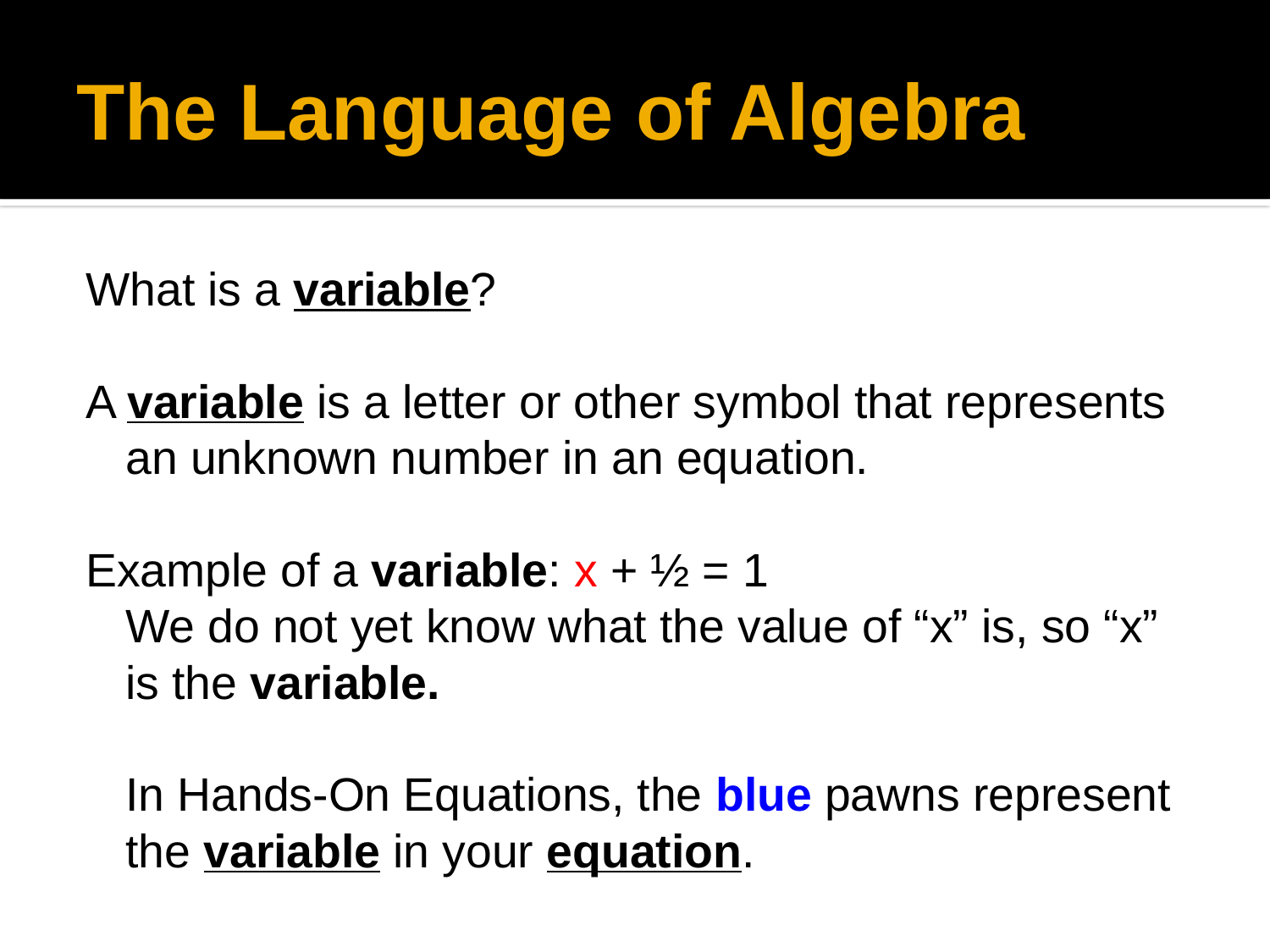

# The Language of Algebra
What is a variable?

A variable is a letter or other symbol that represents an unknown number in an equation.

Example of a variable: x + ½ = 1
	We do not yet know what the value of “x” is, so “x” is the variable.

	In Hands-On Equations, the blue pawns represent the variable in your equation.